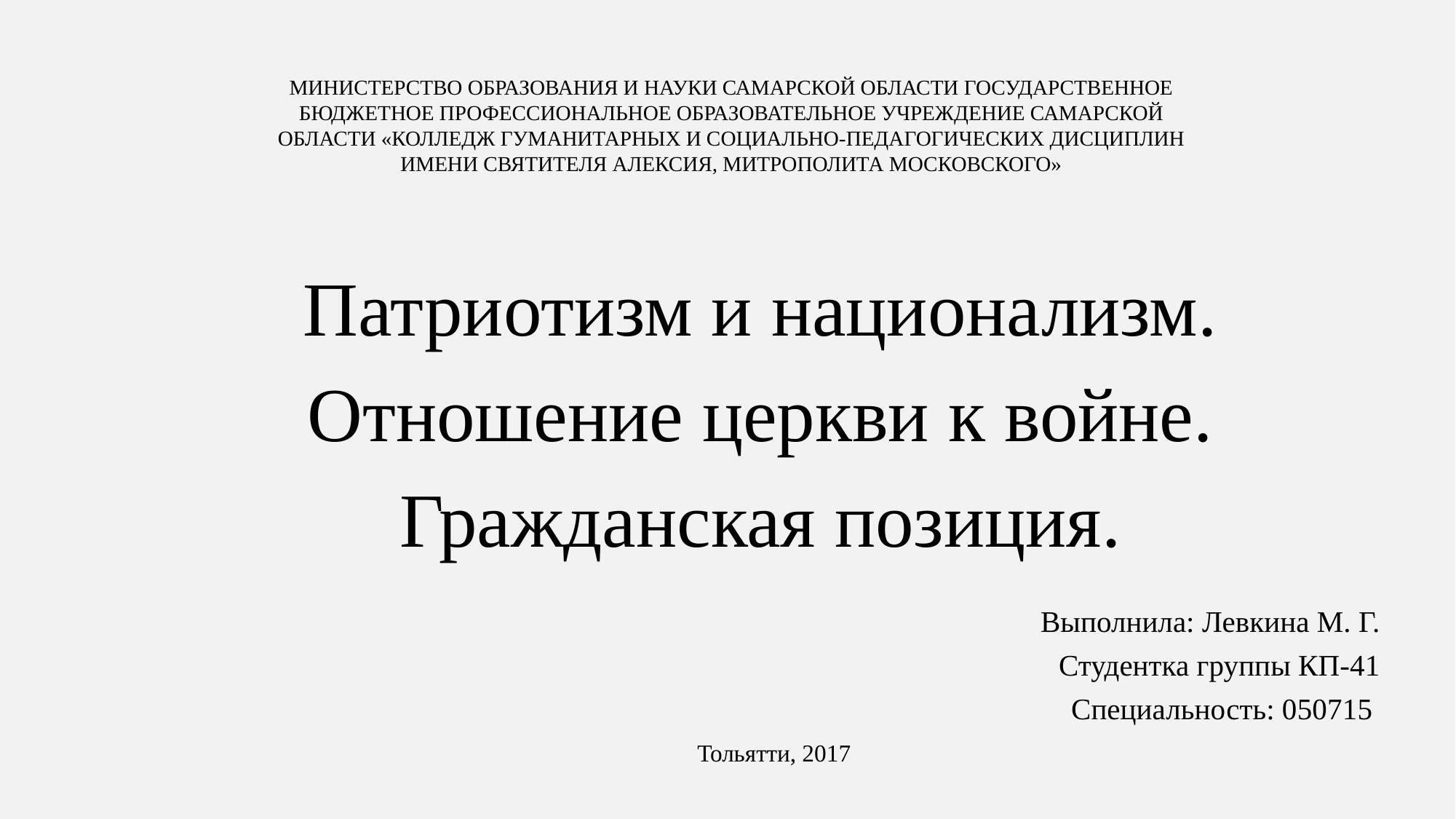

МИНИСТЕРСТВО ОБРАЗОВАНИЯ И НАУКИ САМАРСКОЙ ОБЛАСТИ ГОСУДАРСТВЕННОЕ БЮДЖЕТНОЕ ПРОФЕССИОНАЛЬНОЕ ОБРАЗОВАТЕЛЬНОЕ УЧРЕЖДЕНИЕ САМАРСКОЙ ОБЛАСТИ «КОЛЛЕДЖ ГУМАНИТАРНЫХ И СОЦИАЛЬНО-ПЕДАГОГИЧЕСКИХ ДИСЦИПЛИН ИМЕНИ СВЯТИТЕЛЯ АЛЕКСИЯ, МИТРОПОЛИТА МОСКОВСКОГО»
# Патриотизм и национализм. Отношение церкви к войне. Гражданская позиция.
Выполнила: Левкина М. Г.
Студентка группы КП-41
Специальность: 050715

Тольятти, 2017